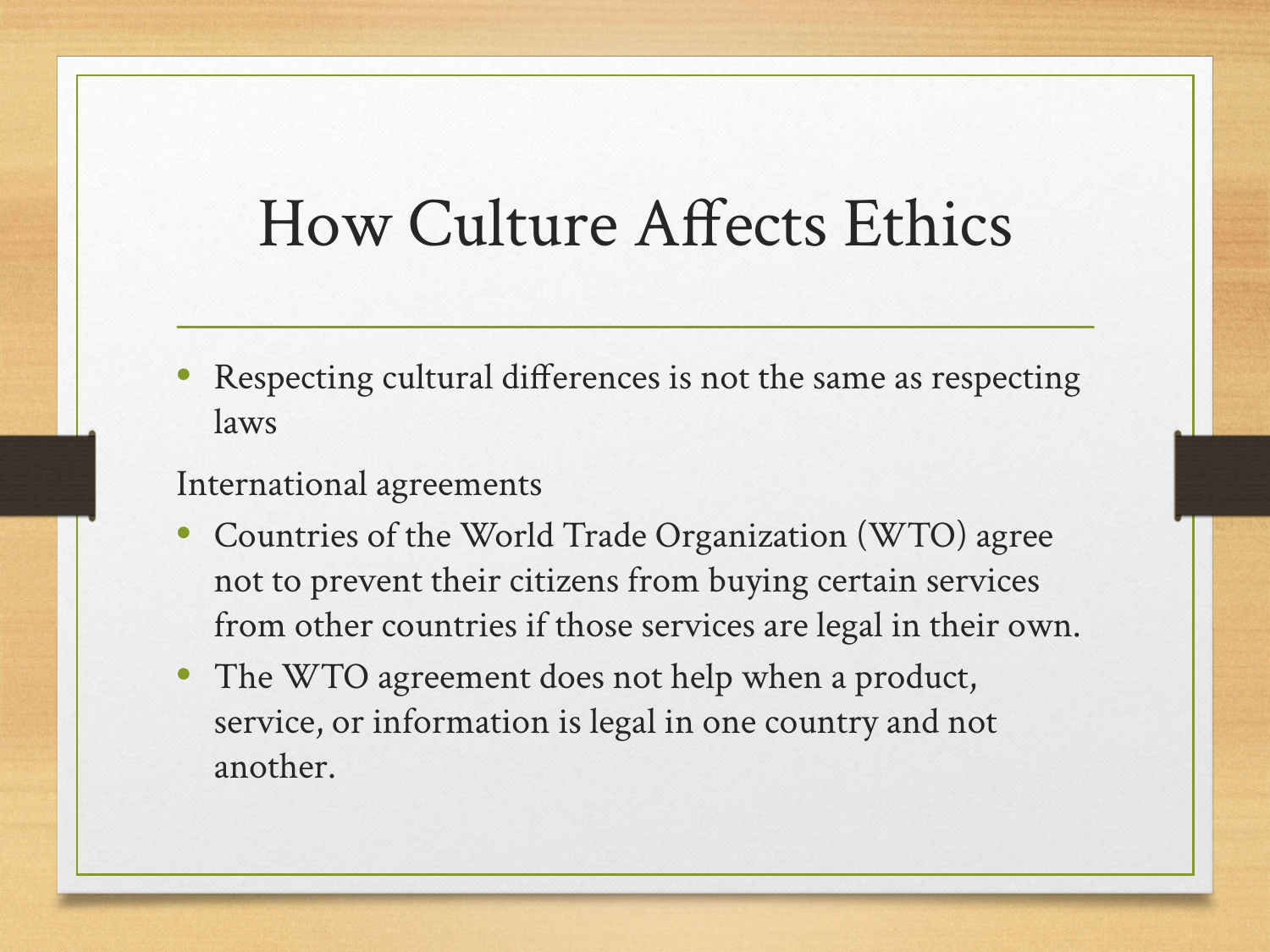

# How Culture Affects Ethics
Respecting cultural differences is not the same as respecting laws
International agreements
Countries of the World Trade Organization (WTO) agree not to prevent their citizens from buying certain services from other countries if those services are legal in their own.
The WTO agreement does not help when a product, service, or information is legal in one country and not another.